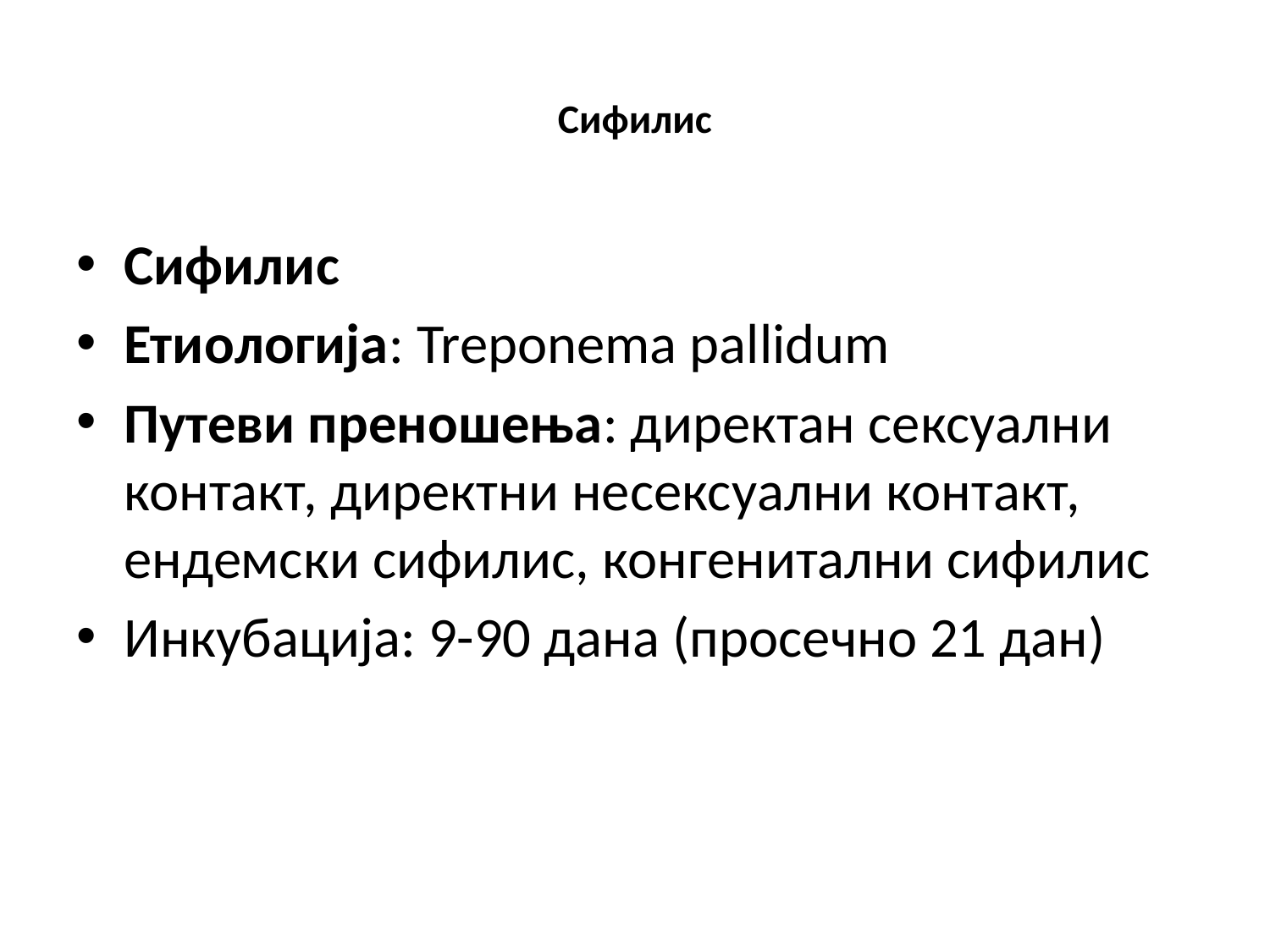

# Сифилис
Сифилис
Етиологија: Treponema pallidum
Путеви преношења: директан сексуални контакт, директни несексуални контакт, ендемски сифилис, конгенитални сифилис
Инкубација: 9-90 дана (просечно 21 дан)